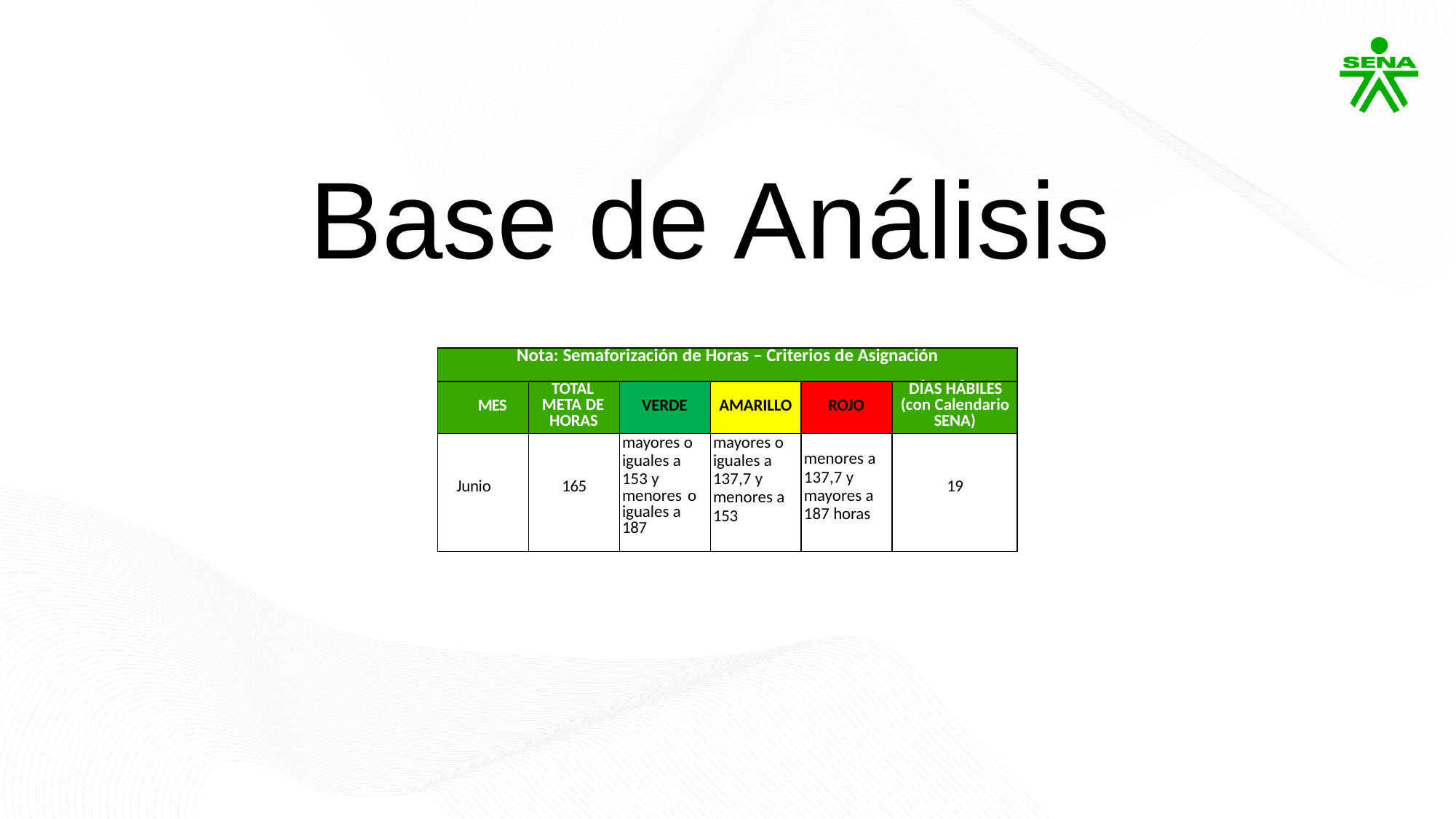

Base de Análisis
| Nota: Semaforización de Horas – Criterios de Asignación |  |  |  |  |  |
| --- | --- | --- | --- | --- | --- |
| MES | TOTAL META DE HORAS | VERDE | AMARILLO | ROJO | DÍAS HÁBILES (con Calendario SENA) |
| Junio | 165 | mayores o iguales a 153 y menores o iguales a 187 | mayores o iguales a 137,7 y menores a 153 | menores a 137,7 y mayores a 187 horas | 19 |